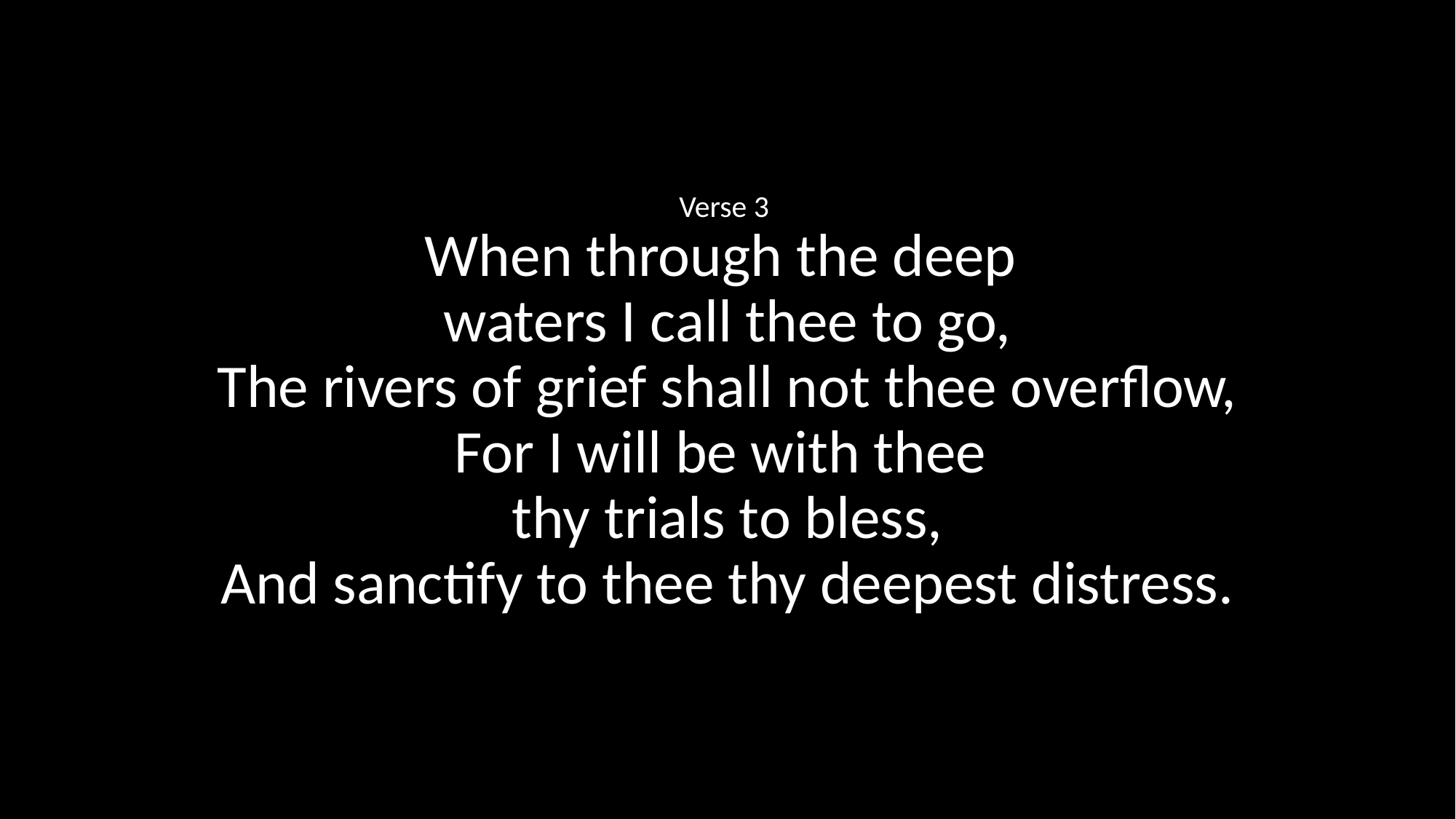

Verse 3
When through the deep
waters I call thee to go,
The rivers of grief shall not thee overflow,
For I will be with thee
thy trials to bless,
And sanctify to thee thy deepest distress.